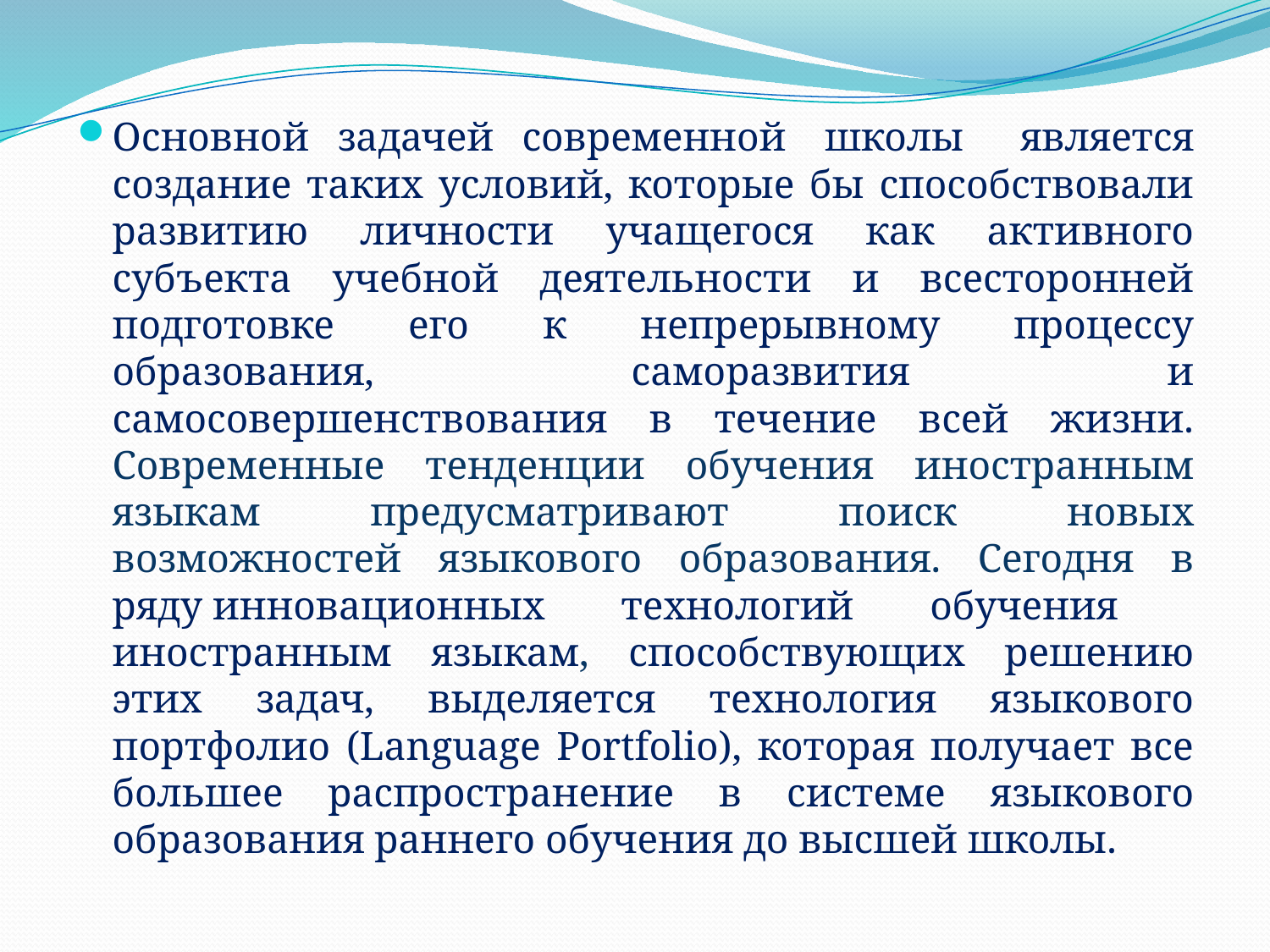

#
Основной задачей современной  школы  является создание таких условий, которые бы способствовали развитию личности учащегося как активного субъекта учебной деятельности и всесторонней подготовке его к непрерывному процессу образования, саморазвития и самосовершенствования в течение всей жизни. Современные тенденции обучения иностранным языкам предусматривают поиск новых возможностей языкового образования. Сегодня в ряду инновационных технологий обучения  иностранным языкам, способствующих решению этих задач, выделяется технология языкового портфолио (Language Portfolio), которая получает все большее распространение в системе языкового образования раннего обучения до высшей школы.